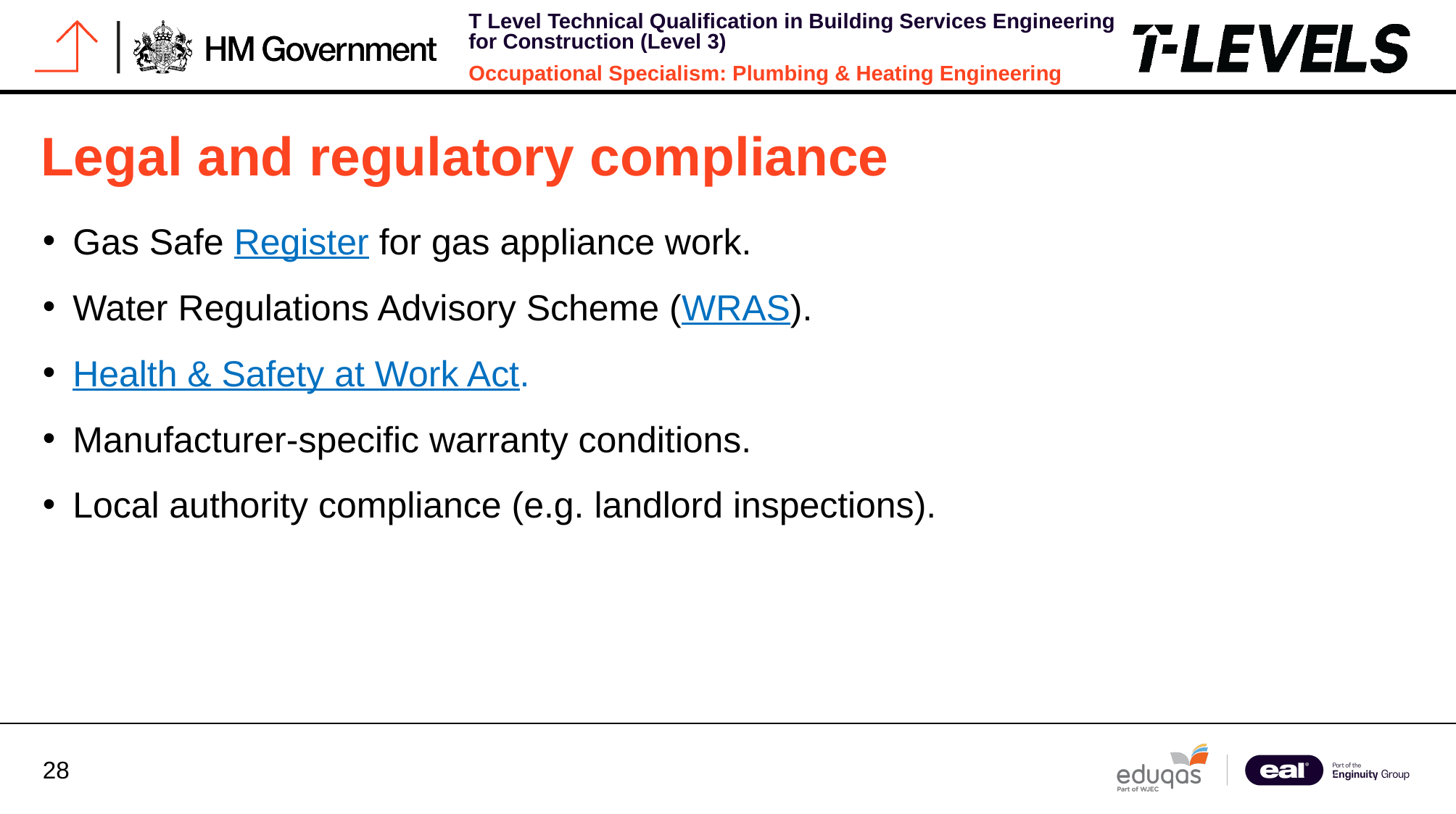

# Legal and regulatory compliance
Gas Safe Register for gas appliance work.
Water Regulations Advisory Scheme (WRAS).
Health & Safety at Work Act.
Manufacturer-specific warranty conditions.
Local authority compliance (e.g. landlord inspections).